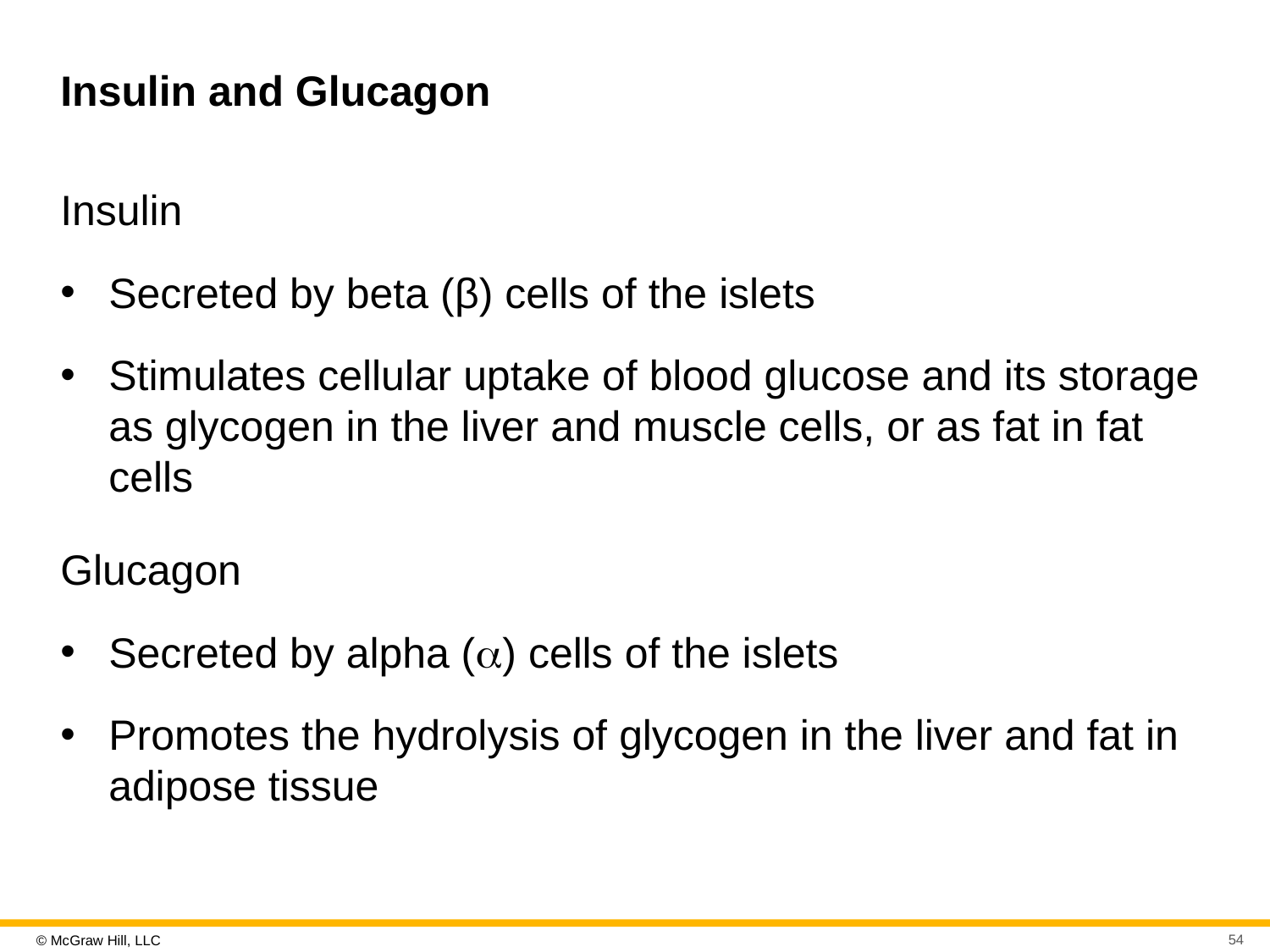

# Insulin and Glucagon
Insulin
Secreted by beta (β) cells of the islets
Stimulates cellular uptake of blood glucose and its storage as glycogen in the liver and muscle cells, or as fat in fat cells
Glucagon
Secreted by alpha (α) cells of the islets
Promotes the hydrolysis of glycogen in the liver and fat in adipose tissue
54